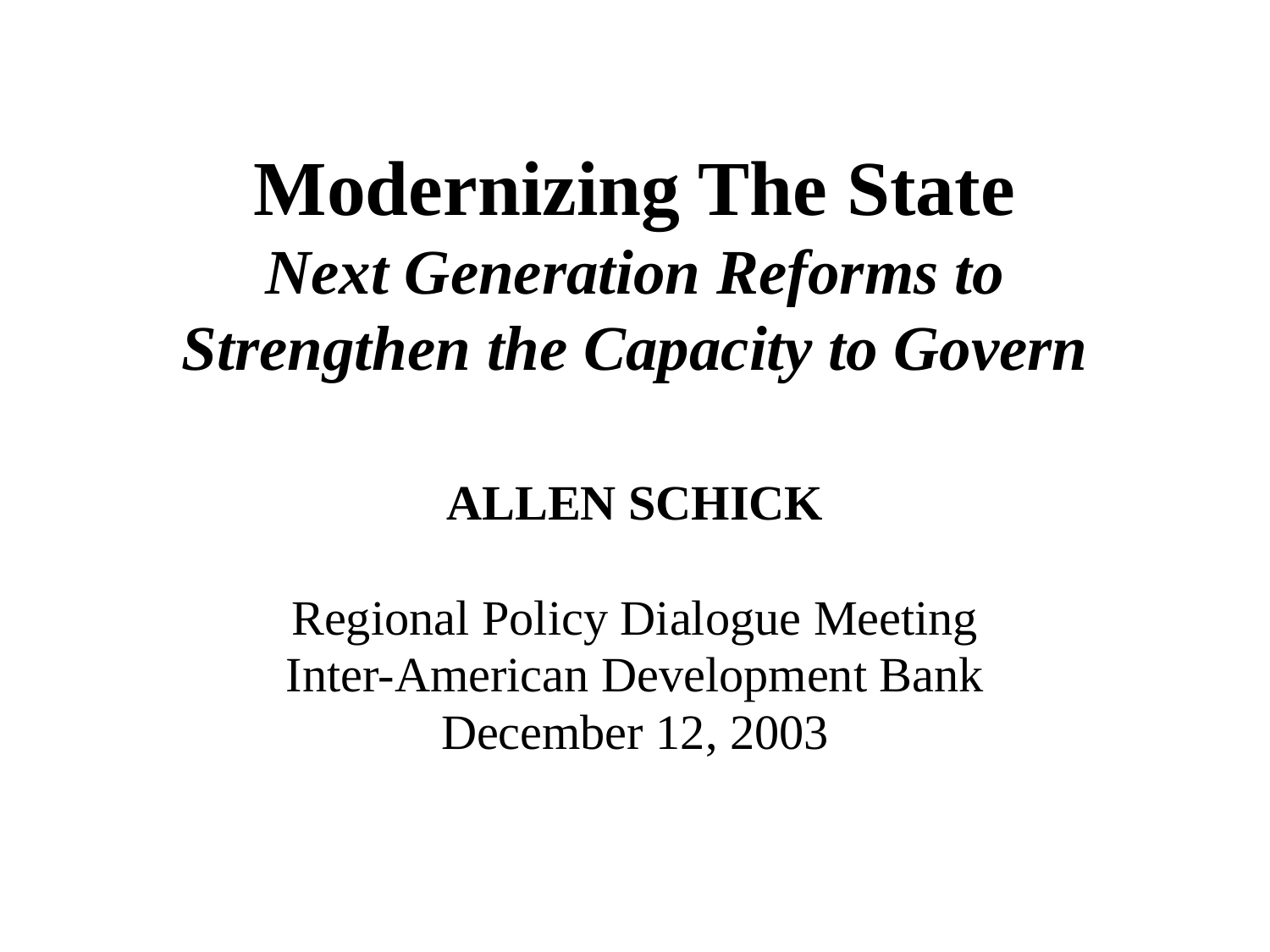

# Modernizing The State Next Generation Reforms to Strengthen the Capacity to Govern
ALLEN SCHICK

Regional Policy Dialogue Meeting
Inter-American Development Bank
December 12, 2003